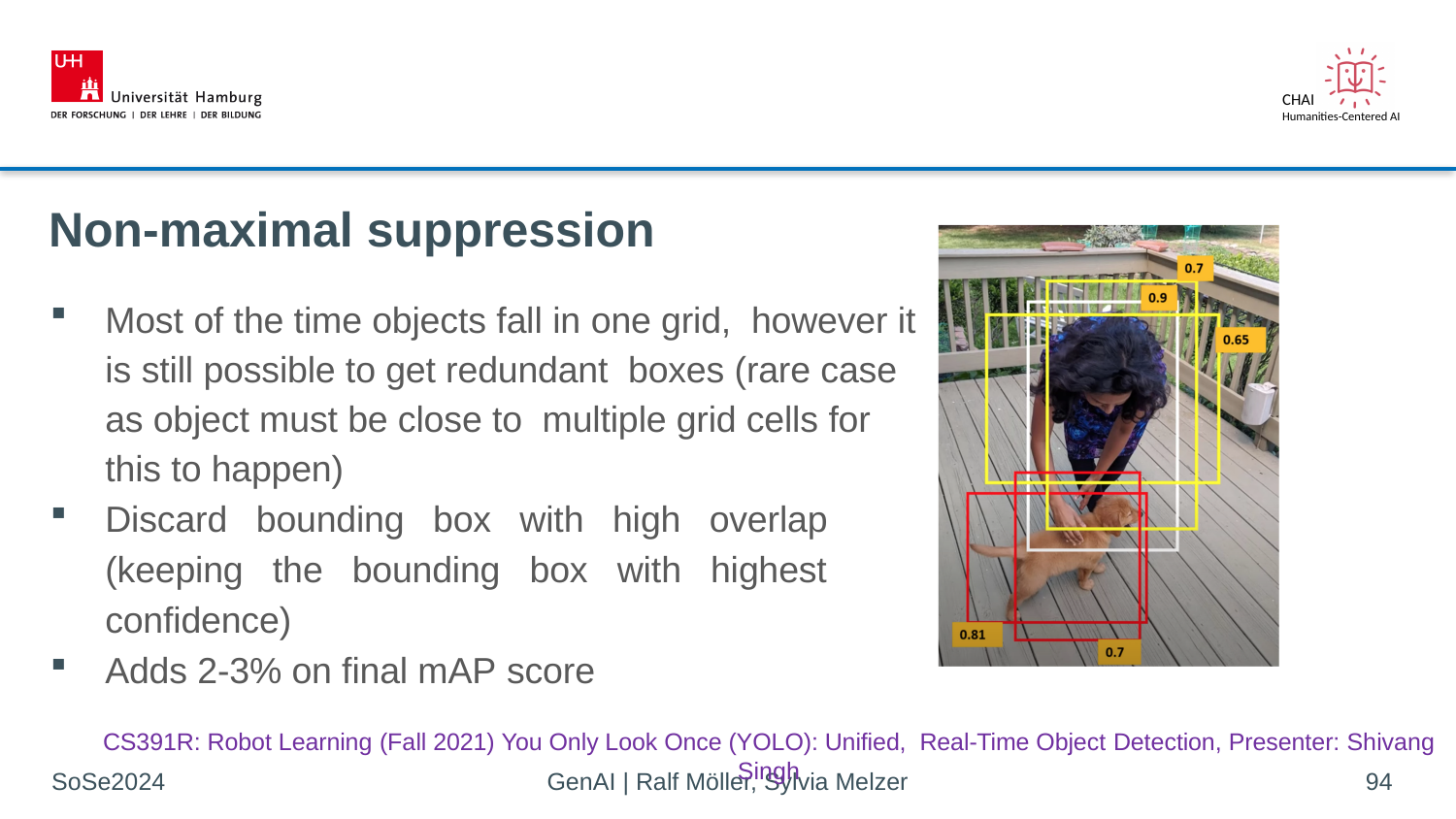

# Non-maximal suppression

Most of the time objects fall in one grid,  however it is still possible to get redundant  boxes (rare case as object must be close to  multiple grid cells for this to happen)
Discard bounding box with high overlap  (keeping the bounding box with highest  confidence)
Adds 2-3% on final mAP score

CS391R: Robot Learning (Fall 2021)
CS391R: Robot Learning (Fall 2021) You Only Look Once (YOLO): Unified,  Real-Time Object Detection, Presenter: Shivang Singh
SoSe2024
GenAI | Ralf Möller, Sylvia Melzer
94